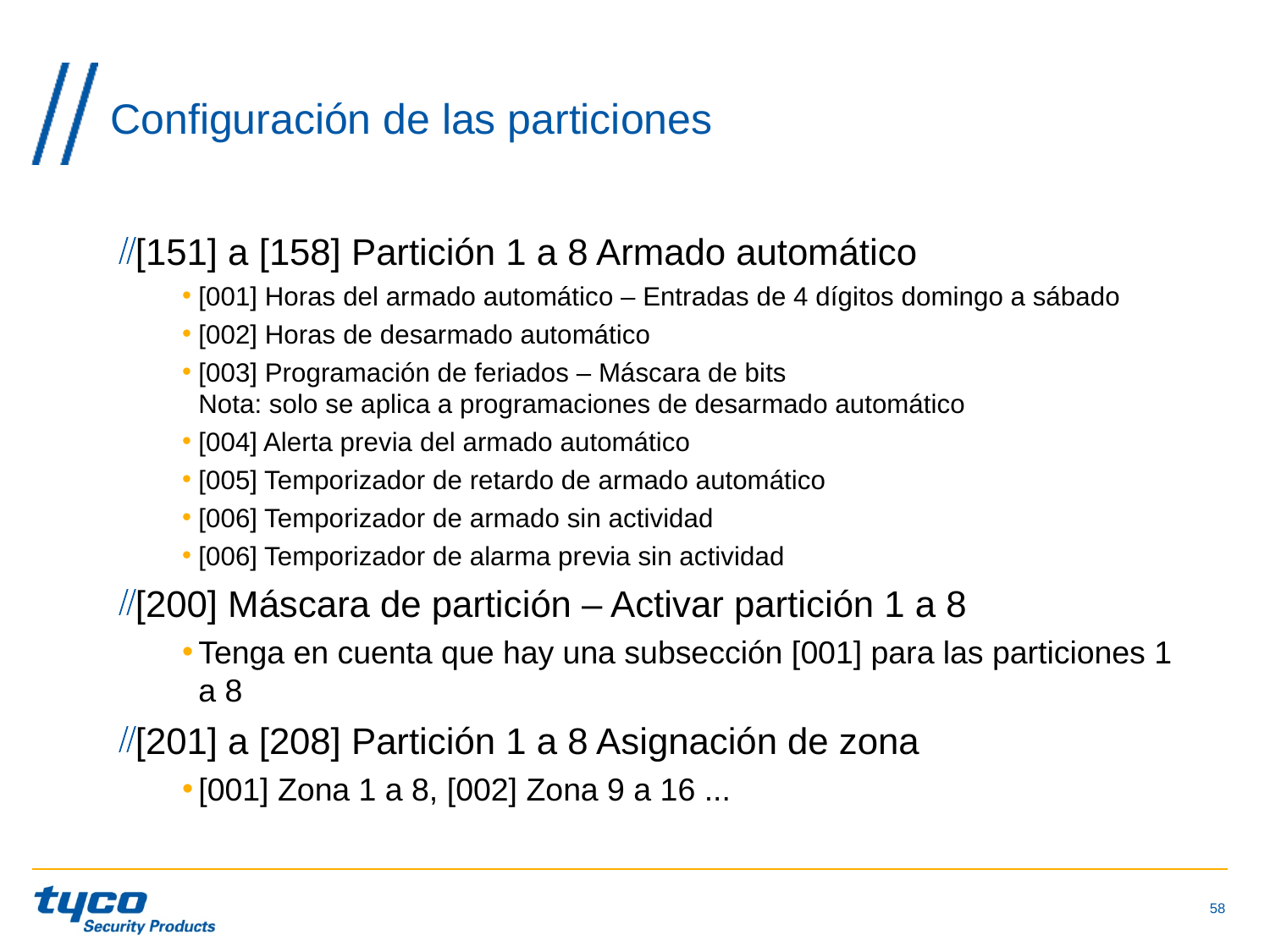

# Configuración de las particiones
[151] a [158] Partición 1 a 8 Armado automático
[001] Horas del armado automático – Entradas de 4 dígitos domingo a sábado
[002] Horas de desarmado automático
[003] Programación de feriados – Máscara de bits
Nota: solo se aplica a programaciones de desarmado automático
[004] Alerta previa del armado automático
[005] Temporizador de retardo de armado automático
[006] Temporizador de armado sin actividad
[006] Temporizador de alarma previa sin actividad
[200] Máscara de partición – Activar partición 1 a 8
Tenga en cuenta que hay una subsección [001] para las particiones 1 a 8
[201] a [208] Partición 1 a 8 Asignación de zona
[001] Zona 1 a 8, [002] Zona 9 a 16 ...
58